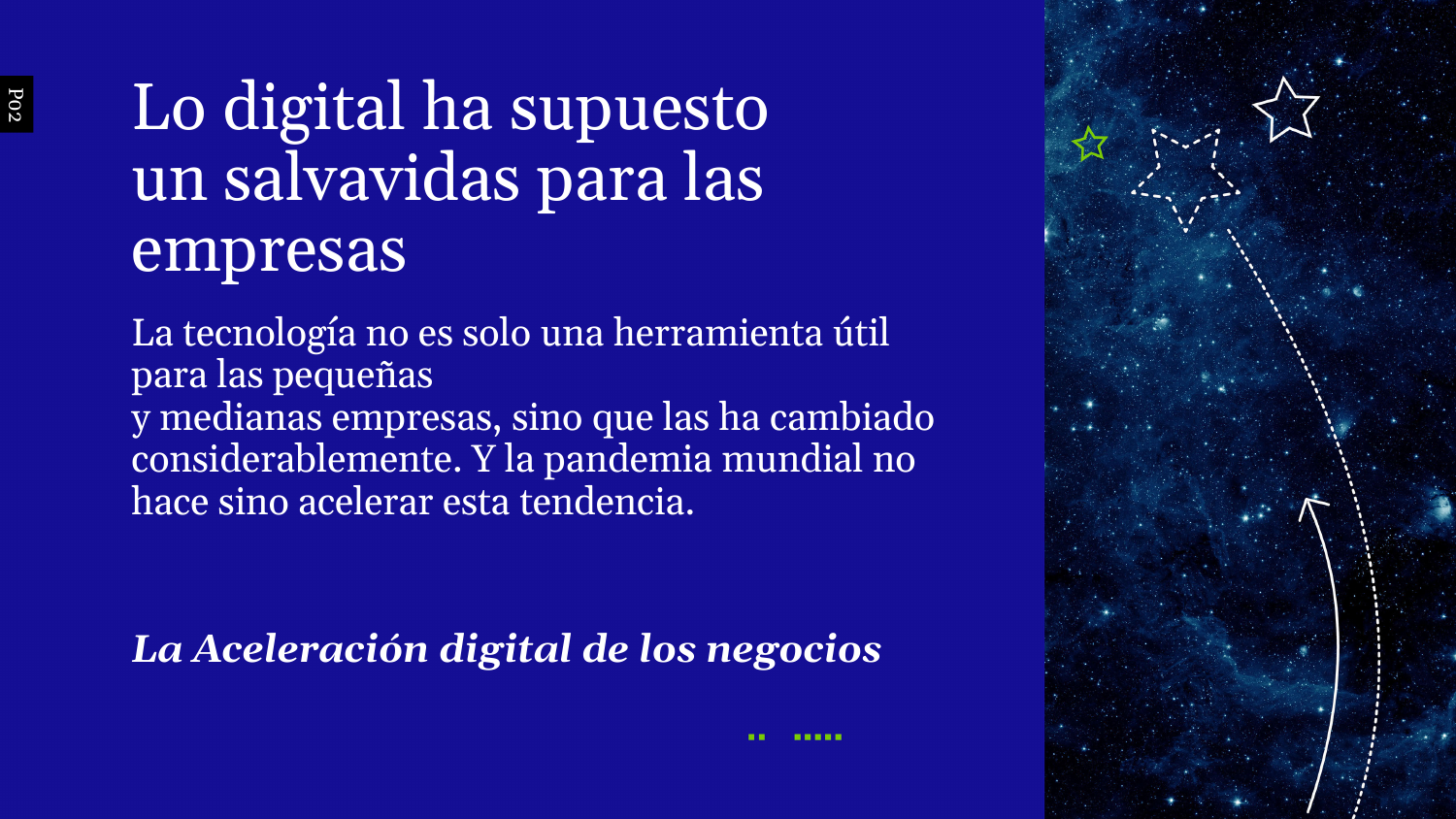

Lo digital ha supuesto
un salvavidas para las empresas
P02
La tecnología no es solo una herramienta útil para las pequeñas
y medianas empresas, sino que las ha cambiado considerablemente. Y la pandemia mundial no hace sino acelerar esta tendencia.

La Aceleración digital de los negocios